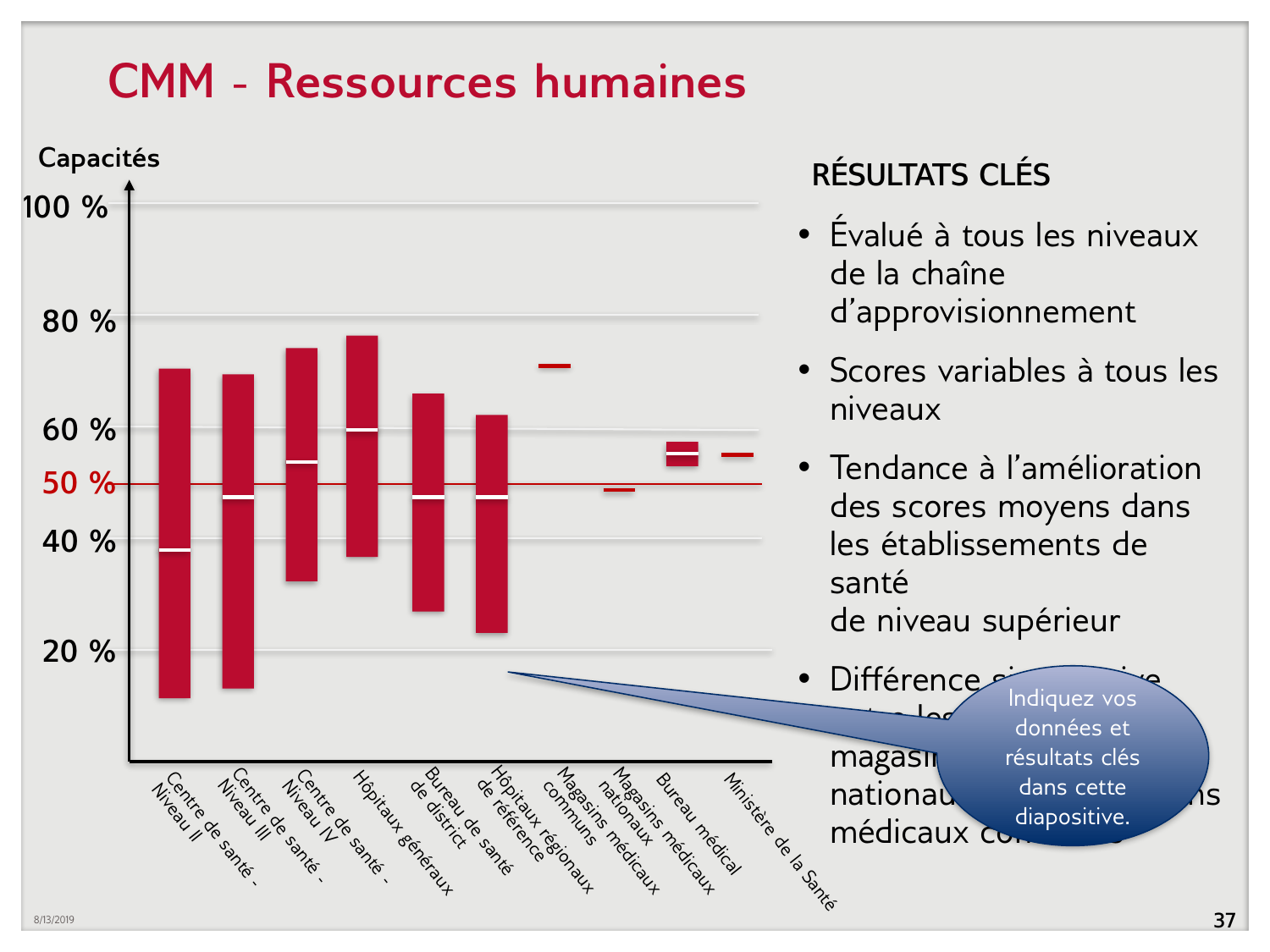

# CMM - Ressources humaines
Capacités
RÉSULTATS CLÉS
100 %
Évalué à tous les niveaux
de la chaîne d’approvisionnement
Scores variables à tous les niveaux
Tendance à l’amélioration des scores moyens dans les établissements de santé
de niveau supérieur
Différence significative entre les scores des magasins médicaux nationaux et des magasins médicaux communs
80 %

60 %

50 %
40 %
20 %
Indiquez vos données et résultats clés dans cette diapositive.
Bureau de santé de district
Centre de santé - Niveau III
Centre de santé - Niveau IV
Centre de santé - Niveau II
Magasins médicaux nationaux
Magasins médicaux communs
Hôpitaux régionaux de référence
Hôpitaux généraux
Ministère de la Santé
Bureau médical
8/13/2019
37